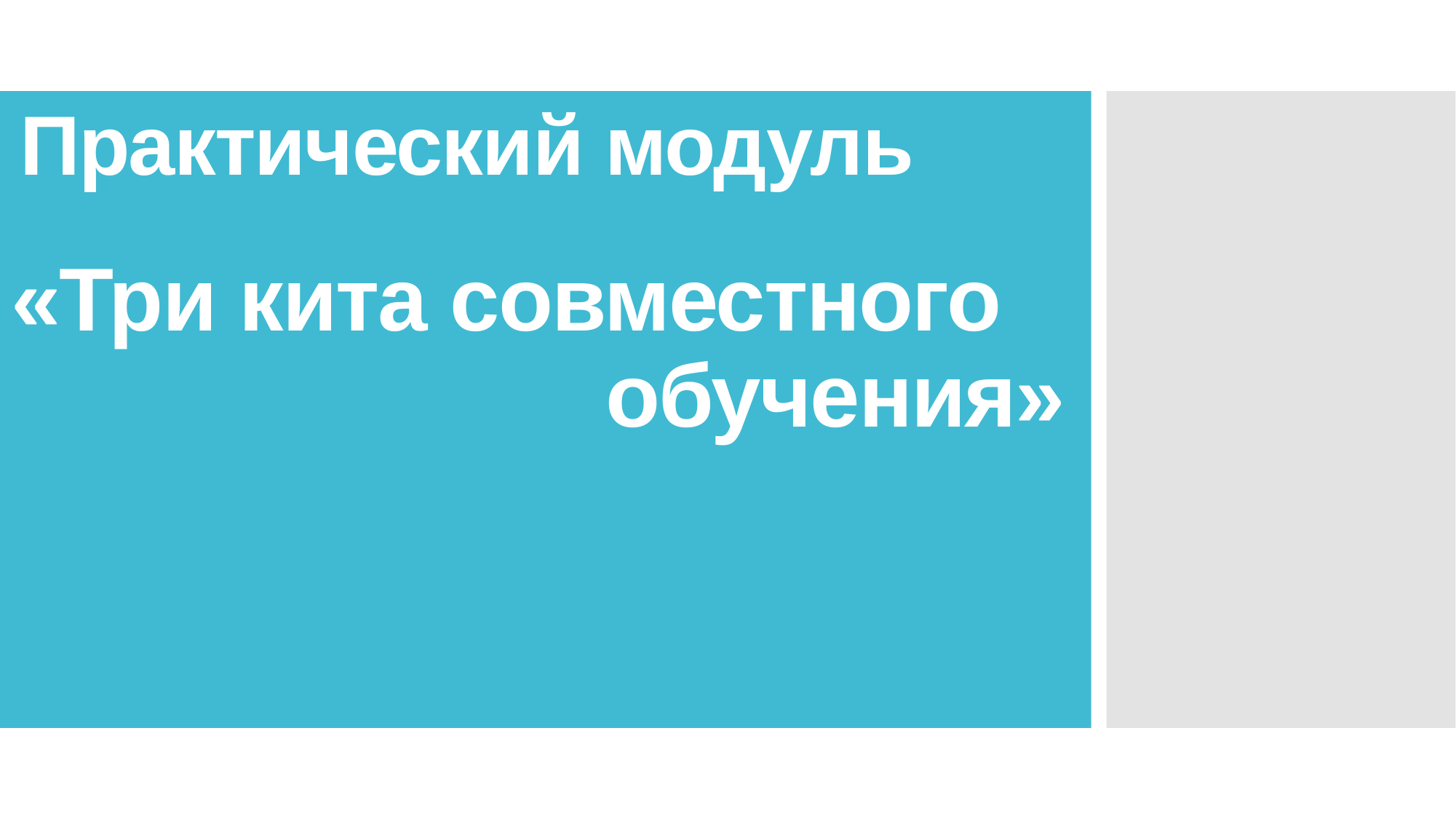

# Практический модуль
«Три кита совместного
обучения»